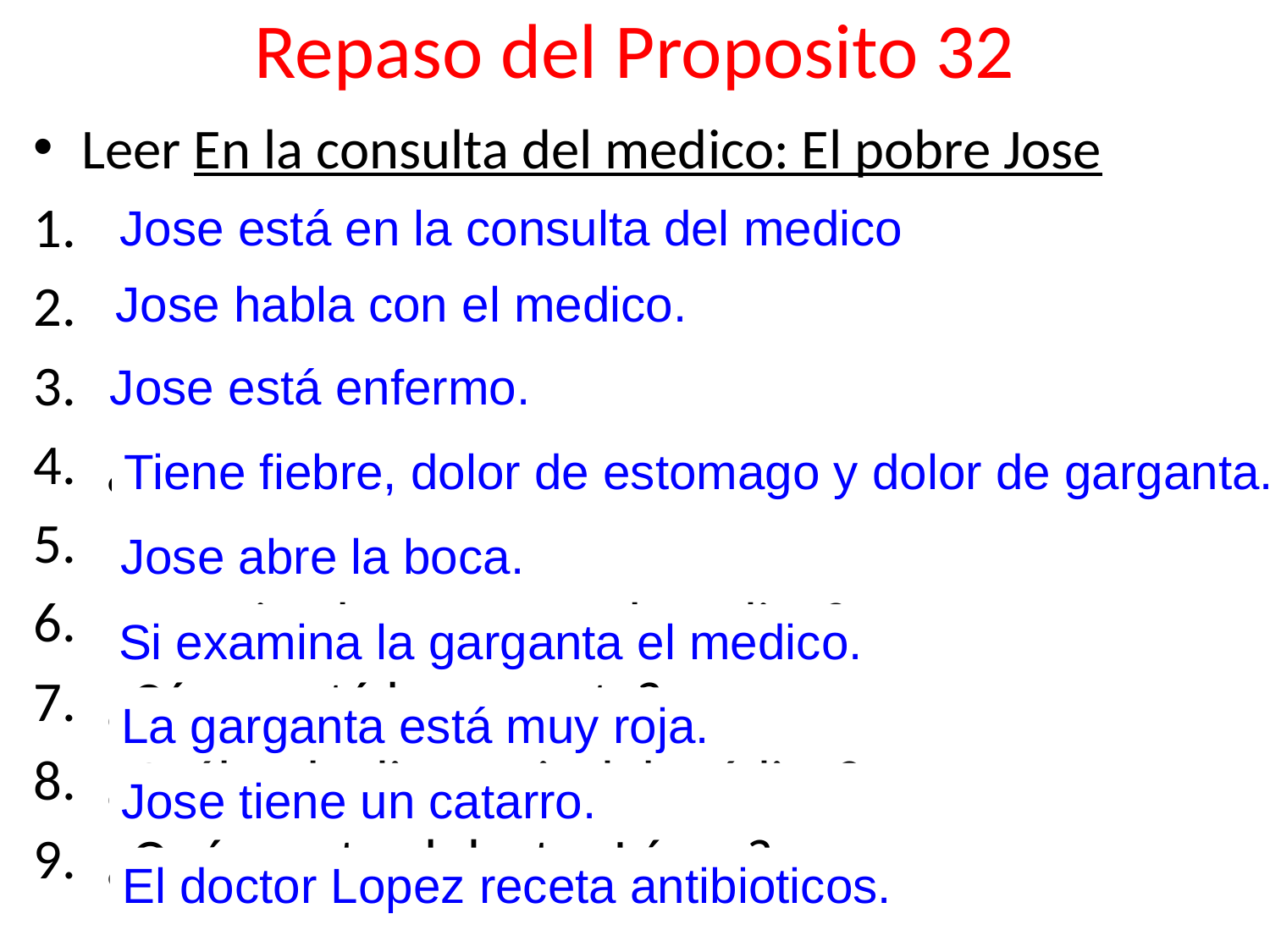

# Repaso del Proposito 32
Leer En la consulta del medico: El pobre Jose
¿Dónde está José?
¿Con quién habla José?
¿Cómo esta José?
¿Qué tiene?
¿Qué abre José?
¿Examina la garganta el medico?
¿Cómo está la garganta?
¿Cuál es la diagnosis del médico?
¿Qué receta el doctor López?

Jose está en la consulta del medico
Jose habla con el medico.
Jose está enfermo.
Tiene fiebre, dolor de estomago y dolor de garganta.
Jose abre la boca.
Si examina la garganta el medico.
La garganta está muy roja.
Jose tiene un catarro.
El doctor Lopez receta antibioticos.